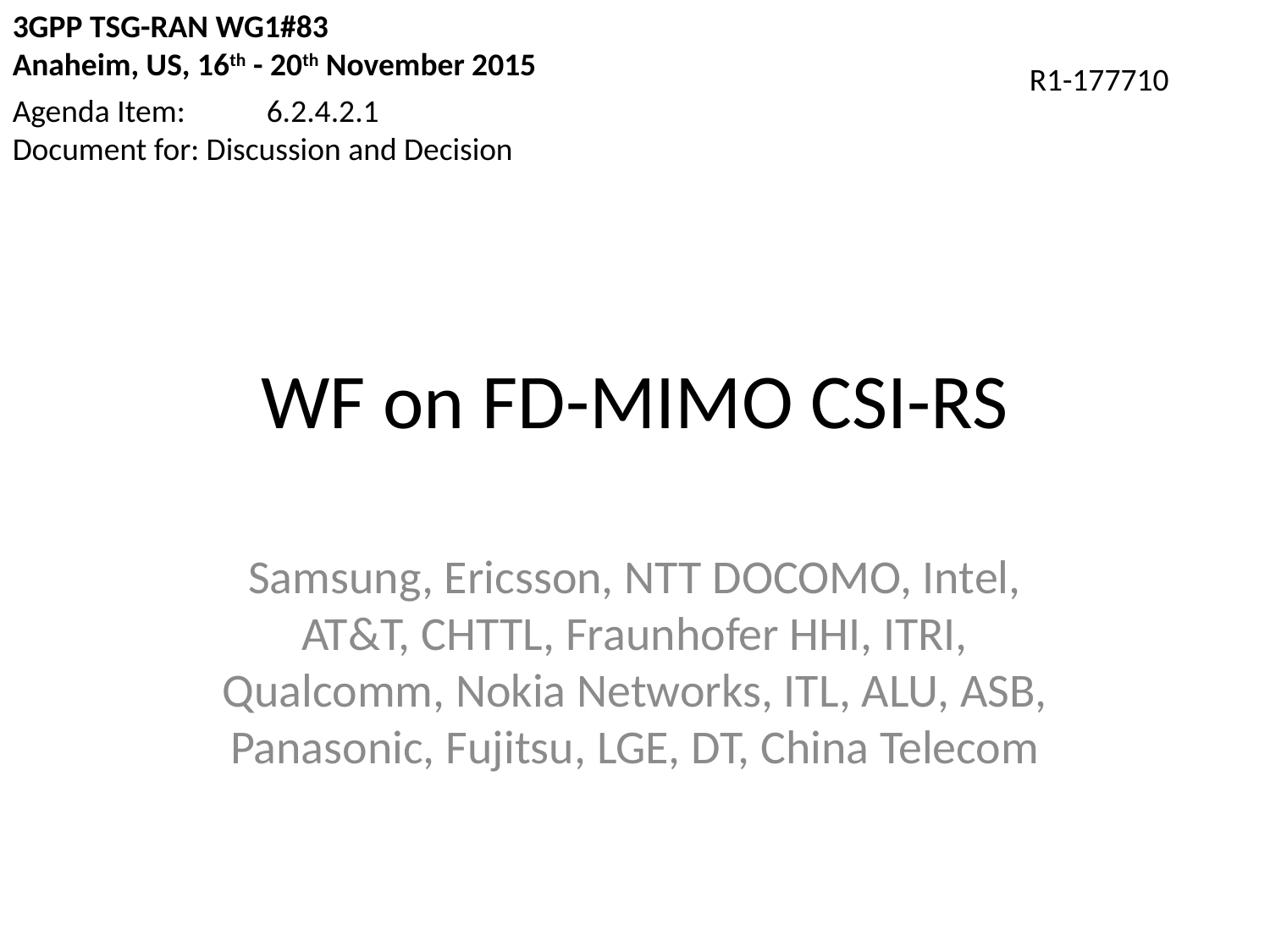

3GPP TSG-RAN WG1#83
Anaheim, US, 16th - 20th November 2015
R1-177710
Agenda Item:	6.2.4.2.1
Document for: Discussion and Decision
# WF on FD-MIMO CSI-RS
Samsung, Ericsson, NTT DOCOMO, Intel, AT&T, CHTTL, Fraunhofer HHI, ITRI, Qualcomm, Nokia Networks, ITL, ALU, ASB, Panasonic, Fujitsu, LGE, DT, China Telecom